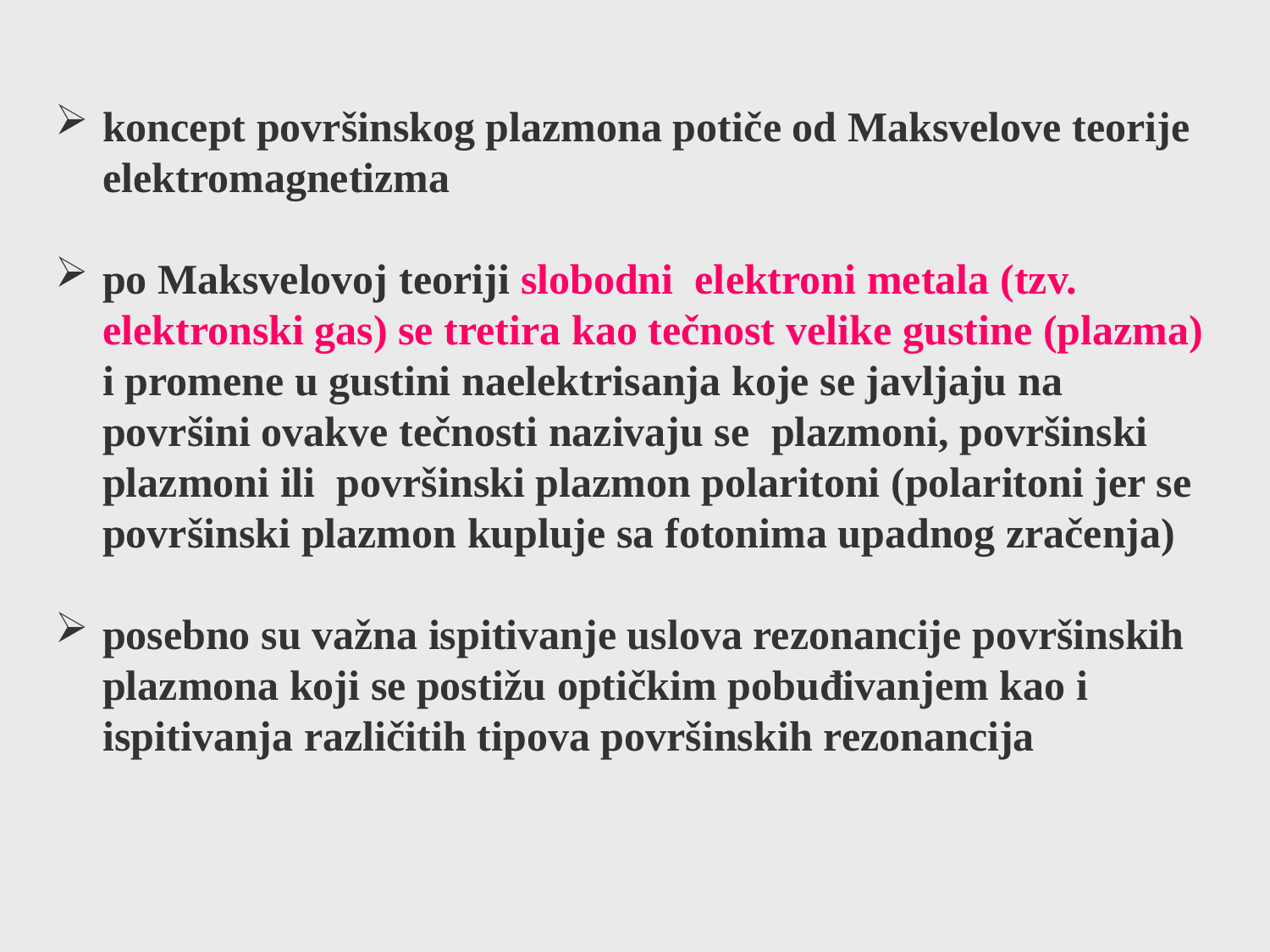

koncept površinskog plazmona potiče od Maksvelove teorije   elektromagnetizma

po Maksvelovoj teoriji slobodni  elektroni metala (tzv. elektronski gas) se tretira kao tečnost velike gustine (plazma) i promene u gustini naelektrisanja koje se javljaju na površini ovakve tečnosti nazivaju se  plazmoni, površinski plazmoni ili  površinski plazmon polaritoni (polaritoni jer se površinski plazmon kupluje sa fotonima upadnog zračenja)

posebno su važna ispitivanje uslova rezonancije površinskih plazmona koji se postižu optičkim pobuđivanjem kao i ispitivanja različitih tipova površinskih rezonancija